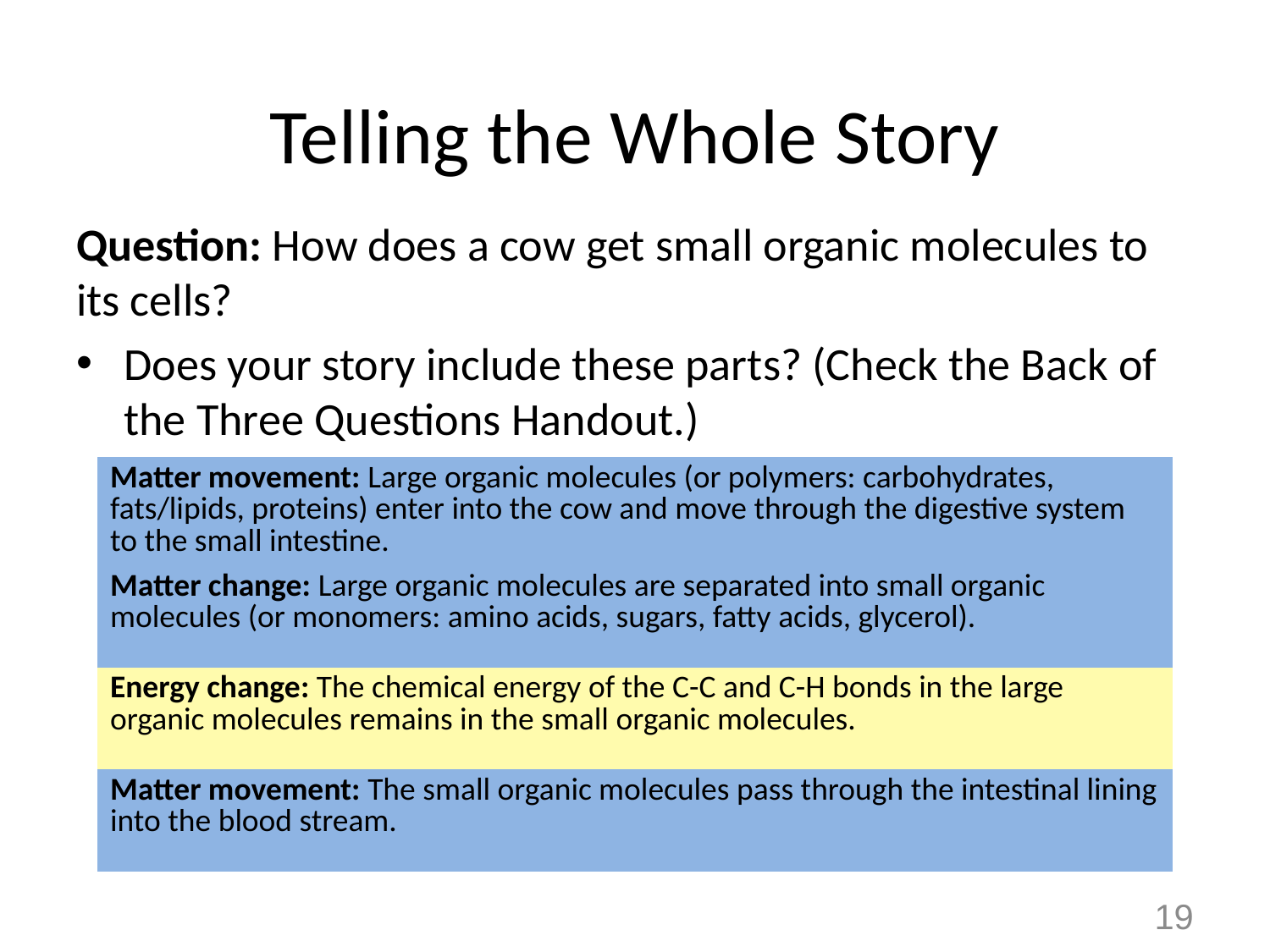

# Telling the Whole Story
Question: How does a cow get small organic molecules to its cells?
Does your story include these parts? (Check the Back of the Three Questions Handout.)

| Matter movement: Large organic molecules (or polymers: carbohydrates, fats/lipids, proteins) enter into the cow and move through the digestive system to the small intestine. |
| --- |
| Matter change: Large organic molecules are separated into small organic molecules (or monomers: amino acids, sugars, fatty acids, glycerol). |
| Energy change: The chemical energy of the C-C and C-H bonds in the large organic molecules remains in the small organic molecules. |
| Matter movement: The small organic molecules pass through the intestinal lining into the blood stream. |
19